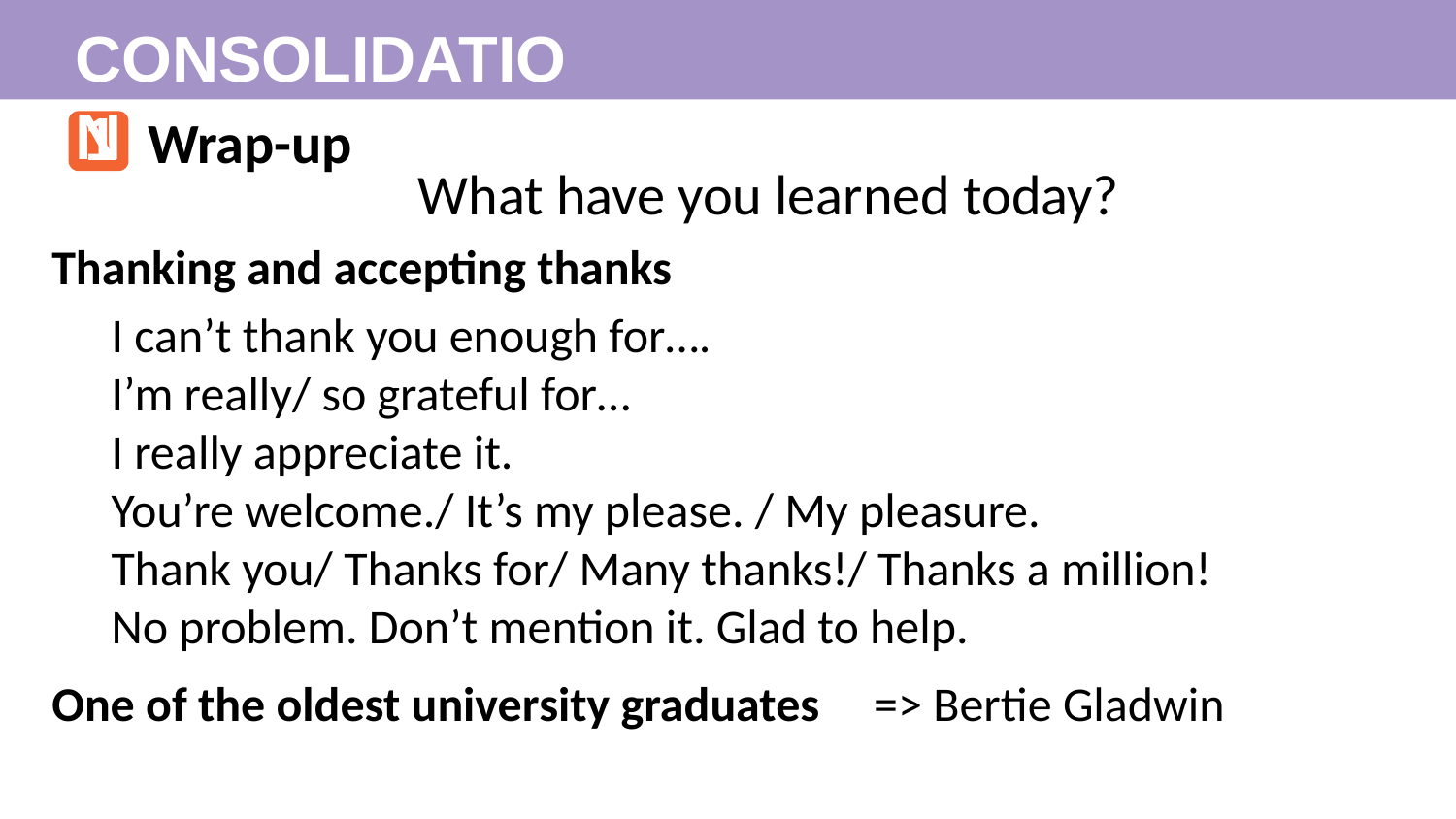

CONSOLIDATION
1
Wrap-up

What have you learned today?
Thanking and accepting thanks
I can’t thank you enough for….
I’m really/ so grateful for…
I really appreciate it.
You’re welcome./ It’s my please. / My pleasure.
Thank you/ Thanks for/ Many thanks!/ Thanks a million!
No problem. Don’t mention it. Glad to help.
One of the oldest university graduates
=> Bertie Gladwin